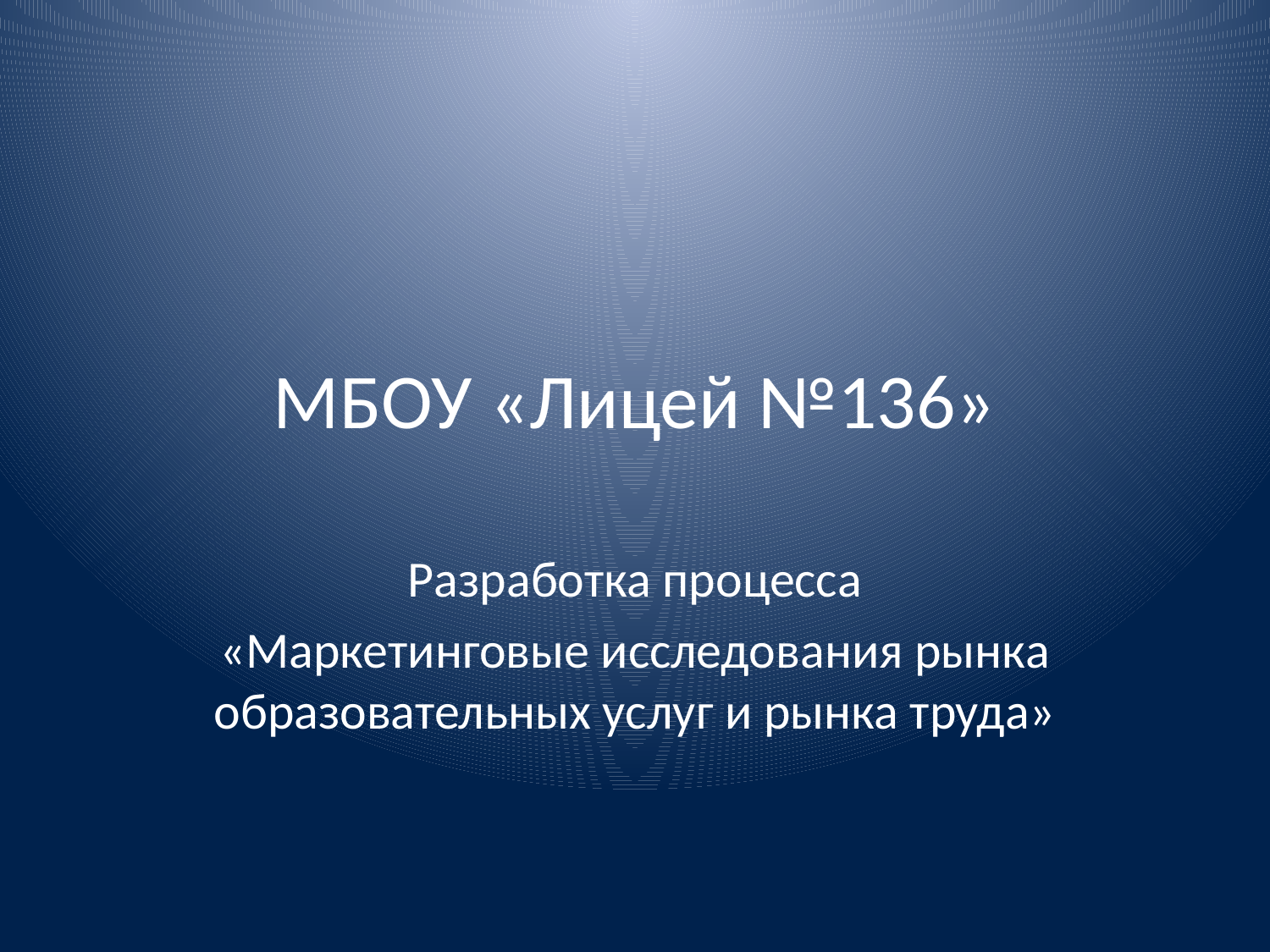

# МБОУ «Лицей №136»
Разработка процесса
«Маркетинговые исследования рынка образовательных услуг и рынка труда»